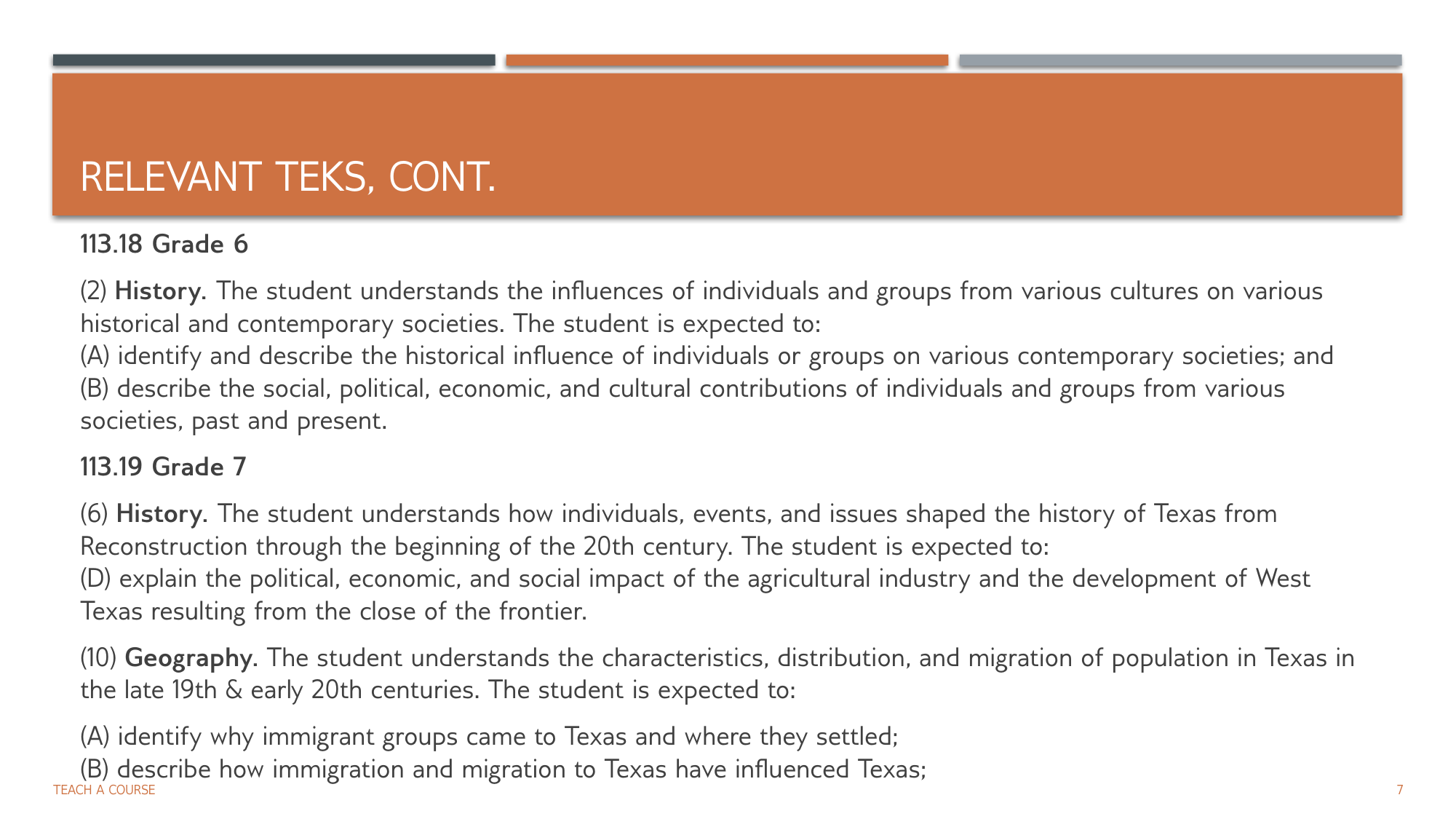

# Relevant TEKS, cont.
113.18 Grade 6
(2) History. The student understands the influences of individuals and groups from various cultures on various historical and contemporary societies. The student is expected to:
(A) identify and describe the historical influence of individuals or groups on various contemporary societies; and
(B) describe the social, political, economic, and cultural contributions of individuals and groups from various societies, past and present.
113.19 Grade 7
(6) History. The student understands how individuals, events, and issues shaped the history of Texas from Reconstruction through the beginning of the 20th century. The student is expected to:
(D) explain the political, economic, and social impact of the agricultural industry and the development of West Texas resulting from the close of the frontier.
(10) Geography. The student understands the characteristics, distribution, and migration of population in Texas in the late 19th & early 20th centuries. The student is expected to:
(A) identify why immigrant groups came to Texas and where they settled;
(B) describe how immigration and migration to Texas have influenced Texas;
Teach a Course
7